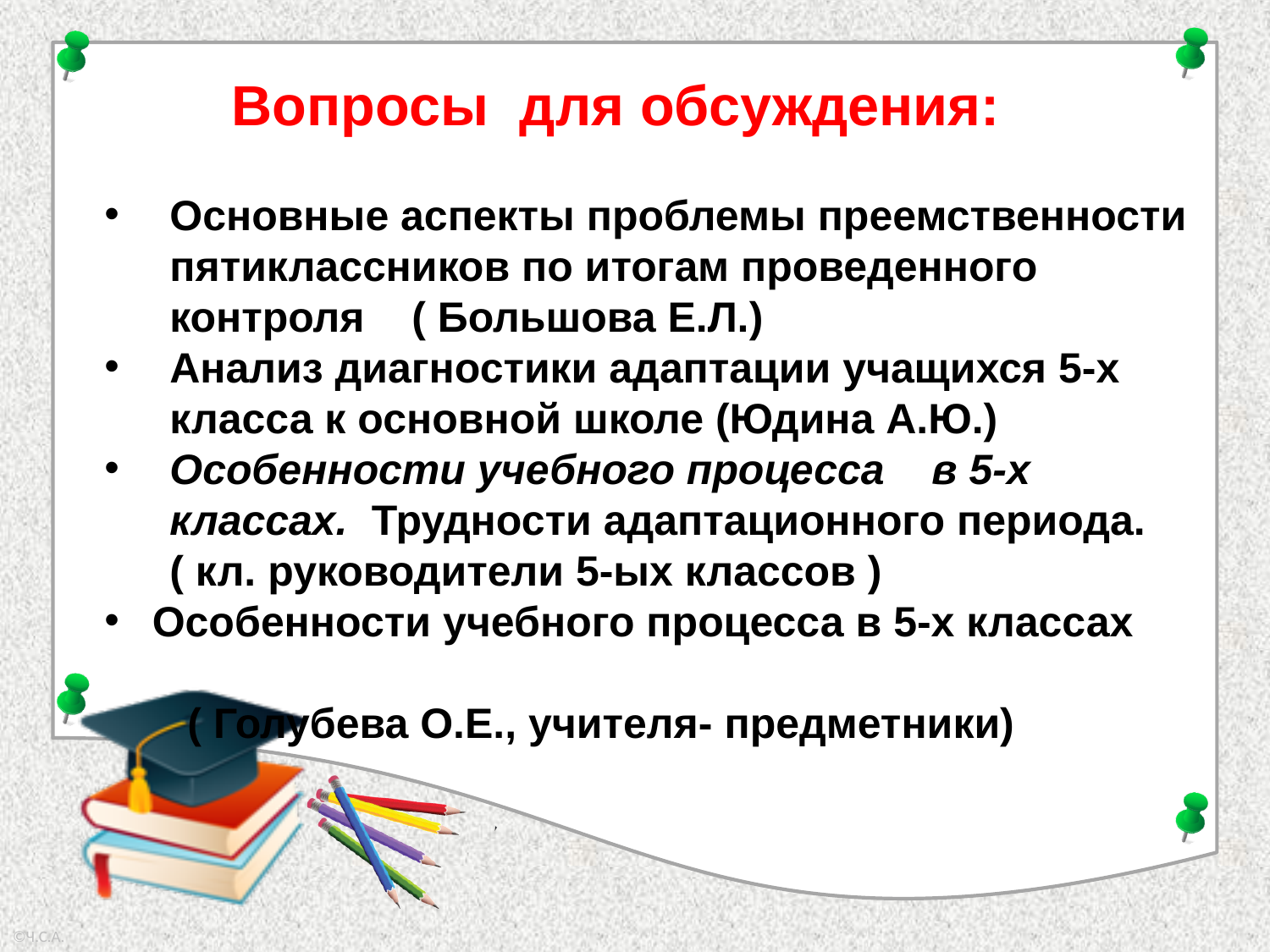

Вопросы  для обсуждения:

Основные аспекты проблемы преемственности  пятиклассников по итогам проведенного контроля    ( Большова Е.Л.)
Анализ диагностики адаптации учащихся 5-х класса к основной школе (Юдина А.Ю.)
Особенности учебного процесса 	в 5-х классах.  Трудности адаптационного периода.  ( кл. руководители 5-ых классов )
Особенности учебного процесса в 5-х классах
       ( Голубева О.Е., учителя- предметники)